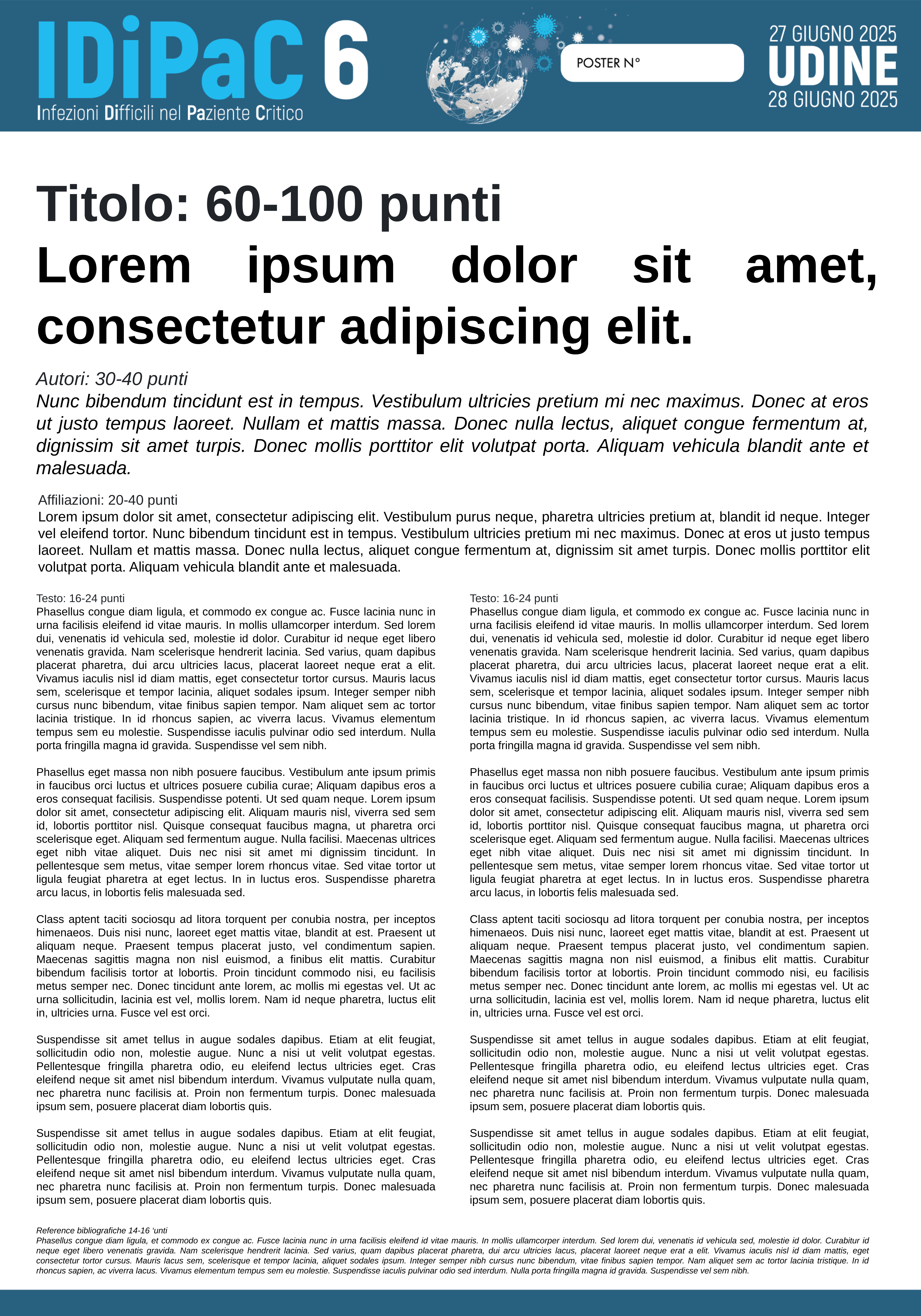

Titolo: 60-100 punti
Lorem ipsum dolor sit amet, consectetur adipiscing elit.
Autori: 30-40 punti
Nunc bibendum tincidunt est in tempus. Vestibulum ultricies pretium mi nec maximus. Donec at eros ut justo tempus laoreet. Nullam et mattis massa. Donec nulla lectus, aliquet congue fermentum at, dignissim sit amet turpis. Donec mollis porttitor elit volutpat porta. Aliquam vehicula blandit ante et malesuada.
Affiliazioni: 20-40 punti
Lorem ipsum dolor sit amet, consectetur adipiscing elit. Vestibulum purus neque, pharetra ultricies pretium at, blandit id neque. Integer vel eleifend tortor. Nunc bibendum tincidunt est in tempus. Vestibulum ultricies pretium mi nec maximus. Donec at eros ut justo tempus laoreet. Nullam et mattis massa. Donec nulla lectus, aliquet congue fermentum at, dignissim sit amet turpis. Donec mollis porttitor elit volutpat porta. Aliquam vehicula blandit ante et malesuada.
Testo: 16-24 punti
Phasellus congue diam ligula, et commodo ex congue ac. Fusce lacinia nunc in urna facilisis eleifend id vitae mauris. In mollis ullamcorper interdum. Sed lorem dui, venenatis id vehicula sed, molestie id dolor. Curabitur id neque eget libero venenatis gravida. Nam scelerisque hendrerit lacinia. Sed varius, quam dapibus placerat pharetra, dui arcu ultricies lacus, placerat laoreet neque erat a elit. Vivamus iaculis nisl id diam mattis, eget consectetur tortor cursus. Mauris lacus sem, scelerisque et tempor lacinia, aliquet sodales ipsum. Integer semper nibh cursus nunc bibendum, vitae finibus sapien tempor. Nam aliquet sem ac tortor lacinia tristique. In id rhoncus sapien, ac viverra lacus. Vivamus elementum tempus sem eu molestie. Suspendisse iaculis pulvinar odio sed interdum. Nulla porta fringilla magna id gravida. Suspendisse vel sem nibh.

Phasellus eget massa non nibh posuere faucibus. Vestibulum ante ipsum primis in faucibus orci luctus et ultrices posuere cubilia curae; Aliquam dapibus eros a eros consequat facilisis. Suspendisse potenti. Ut sed quam neque. Lorem ipsum dolor sit amet, consectetur adipiscing elit. Aliquam mauris nisl, viverra sed sem id, lobortis porttitor nisl. Quisque consequat faucibus magna, ut pharetra orci scelerisque eget. Aliquam sed fermentum augue. Nulla facilisi. Maecenas ultrices eget nibh vitae aliquet. Duis nec nisi sit amet mi dignissim tincidunt. In pellentesque sem metus, vitae semper lorem rhoncus vitae. Sed vitae tortor ut ligula feugiat pharetra at eget lectus. In in luctus eros. Suspendisse pharetra arcu lacus, in lobortis felis malesuada sed.

Class aptent taciti sociosqu ad litora torquent per conubia nostra, per inceptos himenaeos. Duis nisi nunc, laoreet eget mattis vitae, blandit at est. Praesent ut aliquam neque. Praesent tempus placerat justo, vel condimentum sapien. Maecenas sagittis magna non nisl euismod, a finibus elit mattis. Curabitur bibendum facilisis tortor at lobortis. Proin tincidunt commodo nisi, eu facilisis metus semper nec. Donec tincidunt ante lorem, ac mollis mi egestas vel. Ut ac urna sollicitudin, lacinia est vel, mollis lorem. Nam id neque pharetra, luctus elit in, ultricies urna. Fusce vel est orci.

Suspendisse sit amet tellus in augue sodales dapibus. Etiam at elit feugiat, sollicitudin odio non, molestie augue. Nunc a nisi ut velit volutpat egestas. Pellentesque fringilla pharetra odio, eu eleifend lectus ultricies eget. Cras eleifend neque sit amet nisl bibendum interdum. Vivamus vulputate nulla quam, nec pharetra nunc facilisis at. Proin non fermentum turpis. Donec malesuada ipsum sem, posuere placerat diam lobortis quis.

Suspendisse sit amet tellus in augue sodales dapibus. Etiam at elit feugiat, sollicitudin odio non, molestie augue. Nunc a nisi ut velit volutpat egestas. Pellentesque fringilla pharetra odio, eu eleifend lectus ultricies eget. Cras eleifend neque sit amet nisl bibendum interdum. Vivamus vulputate nulla quam, nec pharetra nunc facilisis at. Proin non fermentum turpis. Donec malesuada ipsum sem, posuere placerat diam lobortis quis.

Testo: 16-24 punti
Phasellus congue diam ligula, et commodo ex congue ac. Fusce lacinia nunc in urna facilisis eleifend id vitae mauris. In mollis ullamcorper interdum. Sed lorem dui, venenatis id vehicula sed, molestie id dolor. Curabitur id neque eget libero venenatis gravida. Nam scelerisque hendrerit lacinia. Sed varius, quam dapibus placerat pharetra, dui arcu ultricies lacus, placerat laoreet neque erat a elit. Vivamus iaculis nisl id diam mattis, eget consectetur tortor cursus. Mauris lacus sem, scelerisque et tempor lacinia, aliquet sodales ipsum. Integer semper nibh cursus nunc bibendum, vitae finibus sapien tempor. Nam aliquet sem ac tortor lacinia tristique. In id rhoncus sapien, ac viverra lacus. Vivamus elementum tempus sem eu molestie. Suspendisse iaculis pulvinar odio sed interdum. Nulla porta fringilla magna id gravida. Suspendisse vel sem nibh.

Phasellus eget massa non nibh posuere faucibus. Vestibulum ante ipsum primis in faucibus orci luctus et ultrices posuere cubilia curae; Aliquam dapibus eros a eros consequat facilisis. Suspendisse potenti. Ut sed quam neque. Lorem ipsum dolor sit amet, consectetur adipiscing elit. Aliquam mauris nisl, viverra sed sem id, lobortis porttitor nisl. Quisque consequat faucibus magna, ut pharetra orci scelerisque eget. Aliquam sed fermentum augue. Nulla facilisi. Maecenas ultrices eget nibh vitae aliquet. Duis nec nisi sit amet mi dignissim tincidunt. In pellentesque sem metus, vitae semper lorem rhoncus vitae. Sed vitae tortor ut ligula feugiat pharetra at eget lectus. In in luctus eros. Suspendisse pharetra arcu lacus, in lobortis felis malesuada sed.

Class aptent taciti sociosqu ad litora torquent per conubia nostra, per inceptos himenaeos. Duis nisi nunc, laoreet eget mattis vitae, blandit at est. Praesent ut aliquam neque. Praesent tempus placerat justo, vel condimentum sapien. Maecenas sagittis magna non nisl euismod, a finibus elit mattis. Curabitur bibendum facilisis tortor at lobortis. Proin tincidunt commodo nisi, eu facilisis metus semper nec. Donec tincidunt ante lorem, ac mollis mi egestas vel. Ut ac urna sollicitudin, lacinia est vel, mollis lorem. Nam id neque pharetra, luctus elit in, ultricies urna. Fusce vel est orci.

Suspendisse sit amet tellus in augue sodales dapibus. Etiam at elit feugiat, sollicitudin odio non, molestie augue. Nunc a nisi ut velit volutpat egestas. Pellentesque fringilla pharetra odio, eu eleifend lectus ultricies eget. Cras eleifend neque sit amet nisl bibendum interdum. Vivamus vulputate nulla quam, nec pharetra nunc facilisis at. Proin non fermentum turpis. Donec malesuada ipsum sem, posuere placerat diam lobortis quis.

Suspendisse sit amet tellus in augue sodales dapibus. Etiam at elit feugiat, sollicitudin odio non, molestie augue. Nunc a nisi ut velit volutpat egestas. Pellentesque fringilla pharetra odio, eu eleifend lectus ultricies eget. Cras eleifend neque sit amet nisl bibendum interdum. Vivamus vulputate nulla quam, nec pharetra nunc facilisis at. Proin non fermentum turpis. Donec malesuada ipsum sem, posuere placerat diam lobortis quis.

Reference bibliografiche 14-16 ‘unti
Phasellus congue diam ligula, et commodo ex congue ac. Fusce lacinia nunc in urna facilisis eleifend id vitae mauris. In mollis ullamcorper interdum. Sed lorem dui, venenatis id vehicula sed, molestie id dolor. Curabitur id neque eget libero venenatis gravida. Nam scelerisque hendrerit lacinia. Sed varius, quam dapibus placerat pharetra, dui arcu ultricies lacus, placerat laoreet neque erat a elit. Vivamus iaculis nisl id diam mattis, eget consectetur tortor cursus. Mauris lacus sem, scelerisque et tempor lacinia, aliquet sodales ipsum. Integer semper nibh cursus nunc bibendum, vitae finibus sapien tempor. Nam aliquet sem ac tortor lacinia tristique. In id rhoncus sapien, ac viverra lacus. Vivamus elementum tempus sem eu molestie. Suspendisse iaculis pulvinar odio sed interdum. Nulla porta fringilla magna id gravida. Suspendisse vel sem nibh.